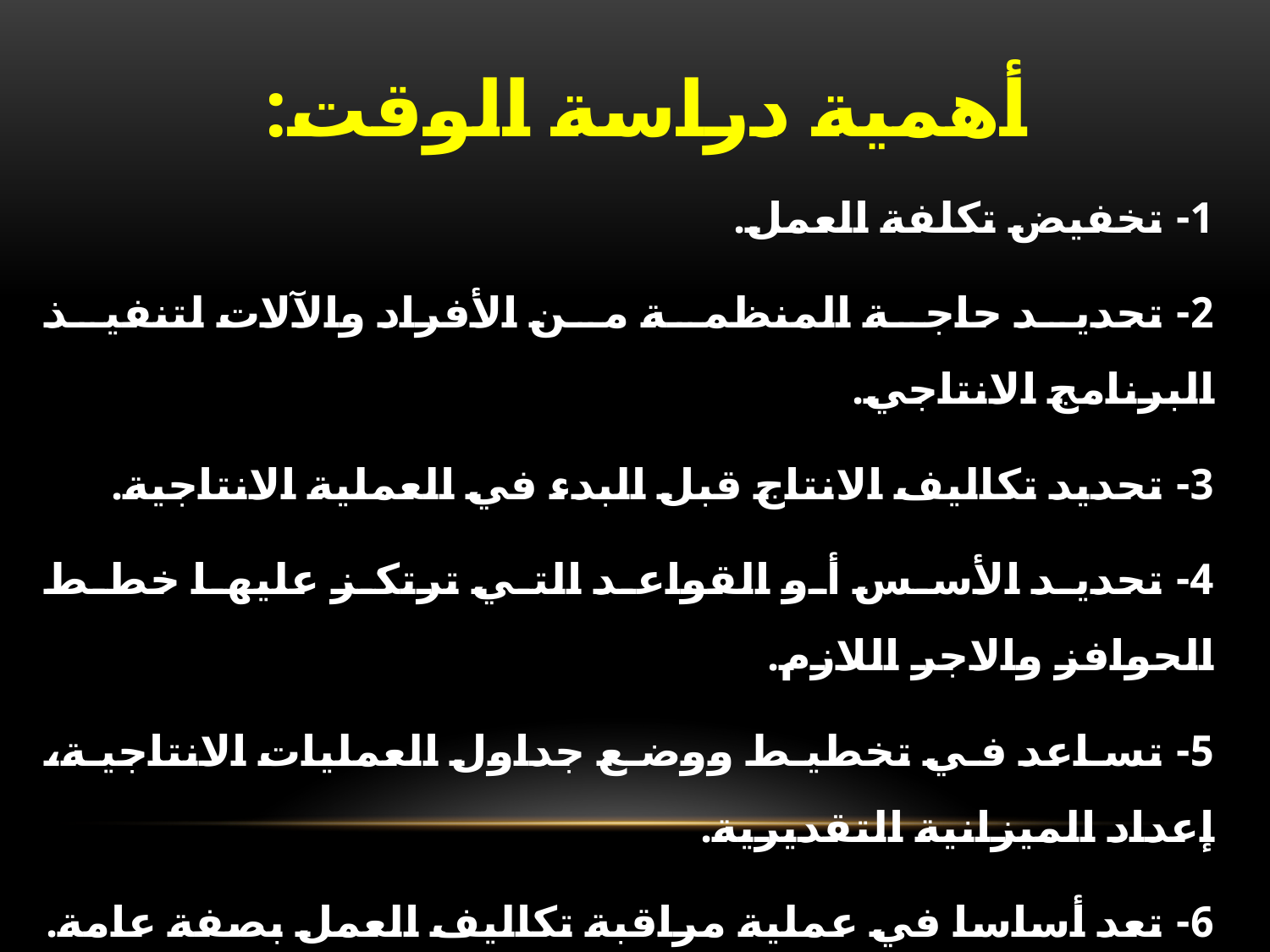

# أهمية دراسة الوقت:
1- تخفيض تكلفة العمل.
2- تحديد حاجة المنظمة من الأفراد والآلات لتنفيذ البرنامج الانتاجي.
3- تحديد تكاليف الانتاج قبل البدء في العملية الانتاجية.
4- تحديد الأسس أو القواعد التي ترتكز عليها خطط الحوافز والاجر اللازم.
5- تساعد في تخطيط ووضع جداول العمليات الانتاجية، إعداد الميزانية التقديرية.
6- تعد أساسا في عملية مراقبة تكاليف العمل بصفة عامة.
7- تعد أساسا في وضع الجداول اللازمة للتنسيق بين خطوط التجميع المختلفة.